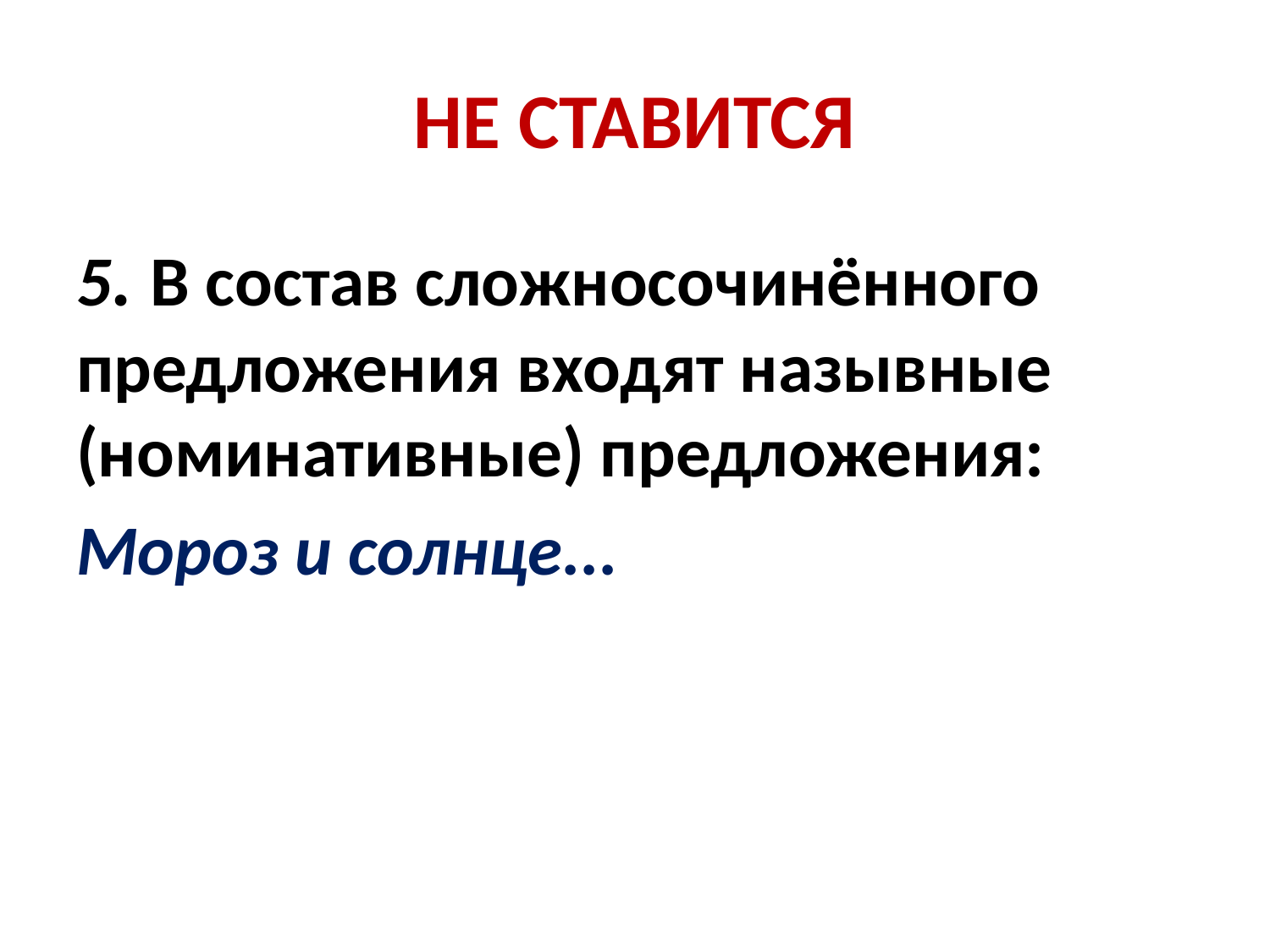

# НЕ СТАВИТСЯ
5. В состав сложносочинённого предложения входят назывные (номинативные) предложения:
Мороз и солнце...